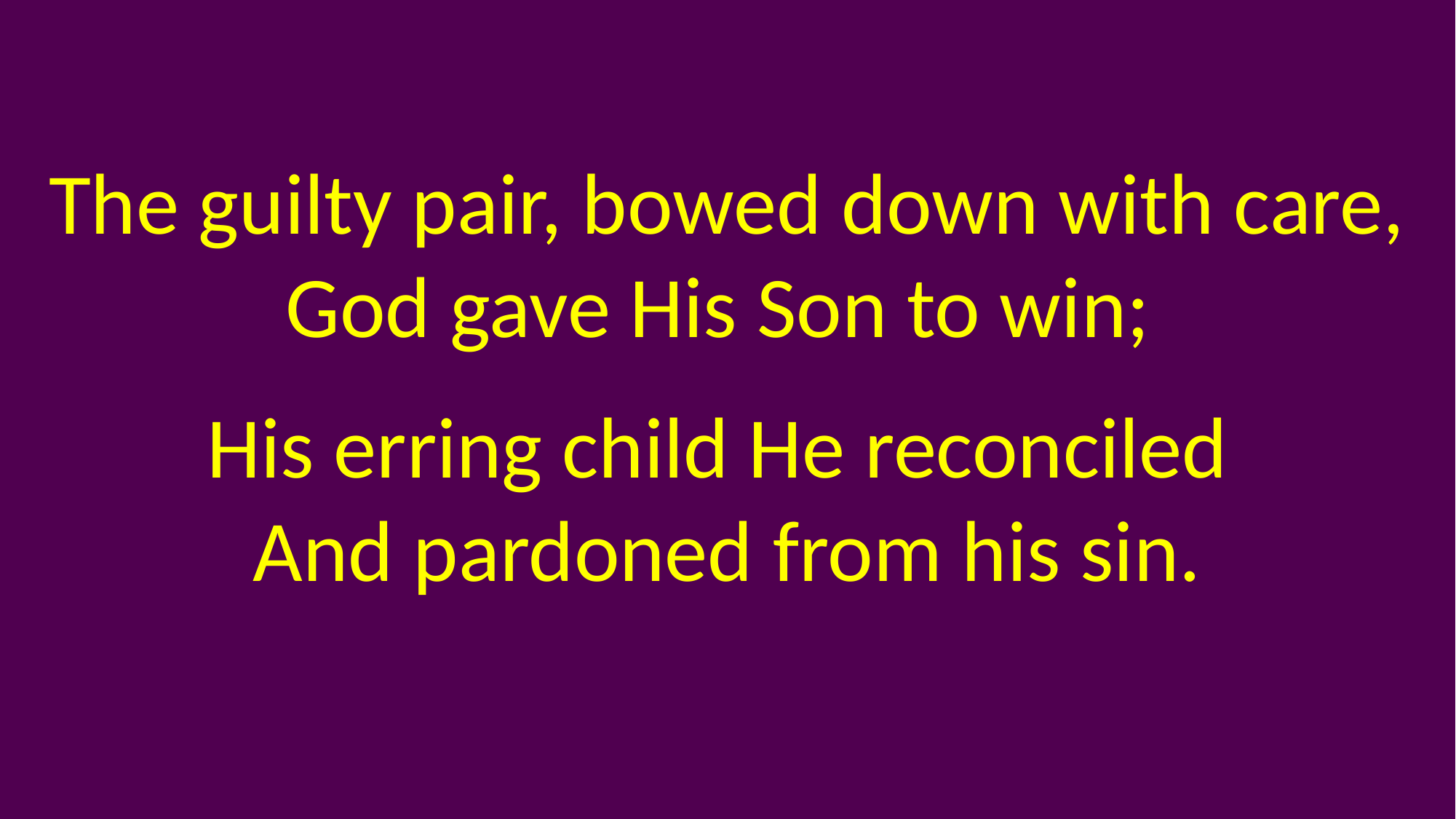

The guilty pair, bowed down with care,
God gave His Son to win;
His erring child He reconciled
And pardoned from his sin.